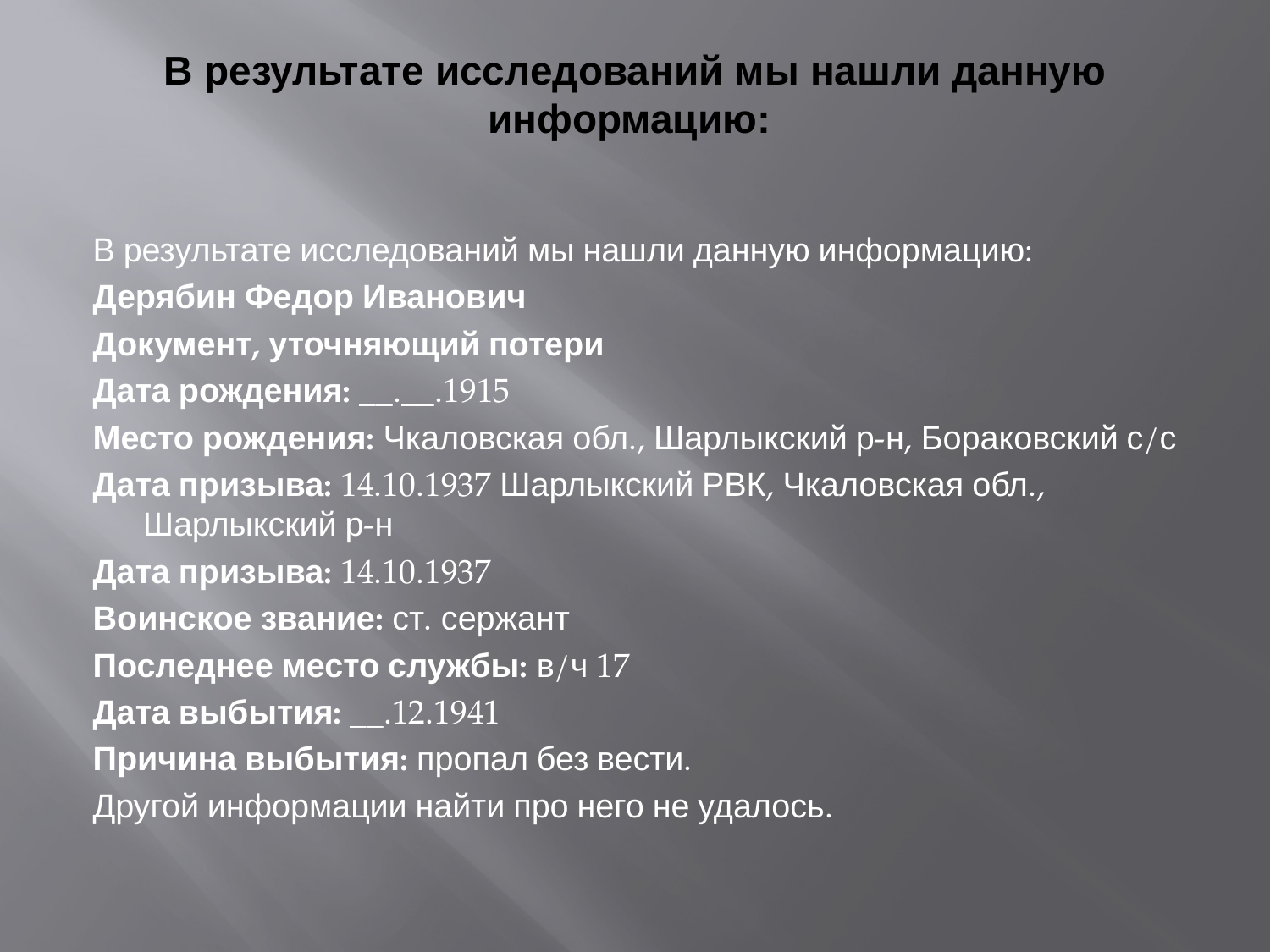

# В результате исследований мы нашли данную информацию:
В результате исследований мы нашли данную информацию:
Дерябин Федор Иванович
Документ, уточняющий потери
Дата рождения: __.__.1915
Место рождения: Чкаловская обл., Шарлыкский р-н, Бораковский с/с
Дата призыва: 14.10.1937 Шарлыкский РВК, Чкаловская обл., Шарлыкский р-н
Дата призыва: 14.10.1937
Воинское звание: ст. сержант
Последнее место службы: в/ч 17
Дата выбытия: __.12.1941
Причина выбытия: пропал без вести.
Другой информации найти про него не удалось.